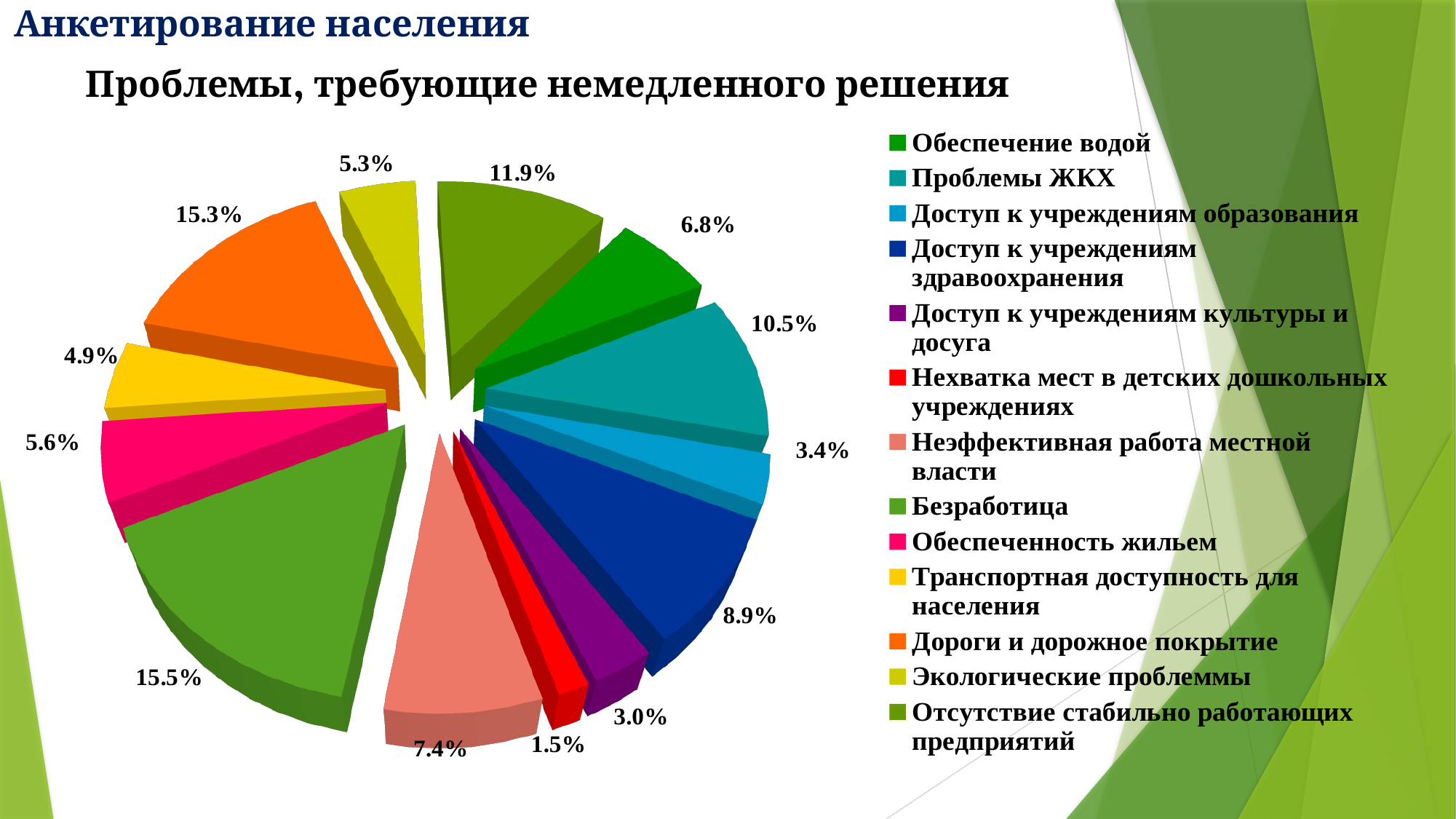

Анкетирование населения

Проблемы, требующие немедленного решения

[unsupported chart]